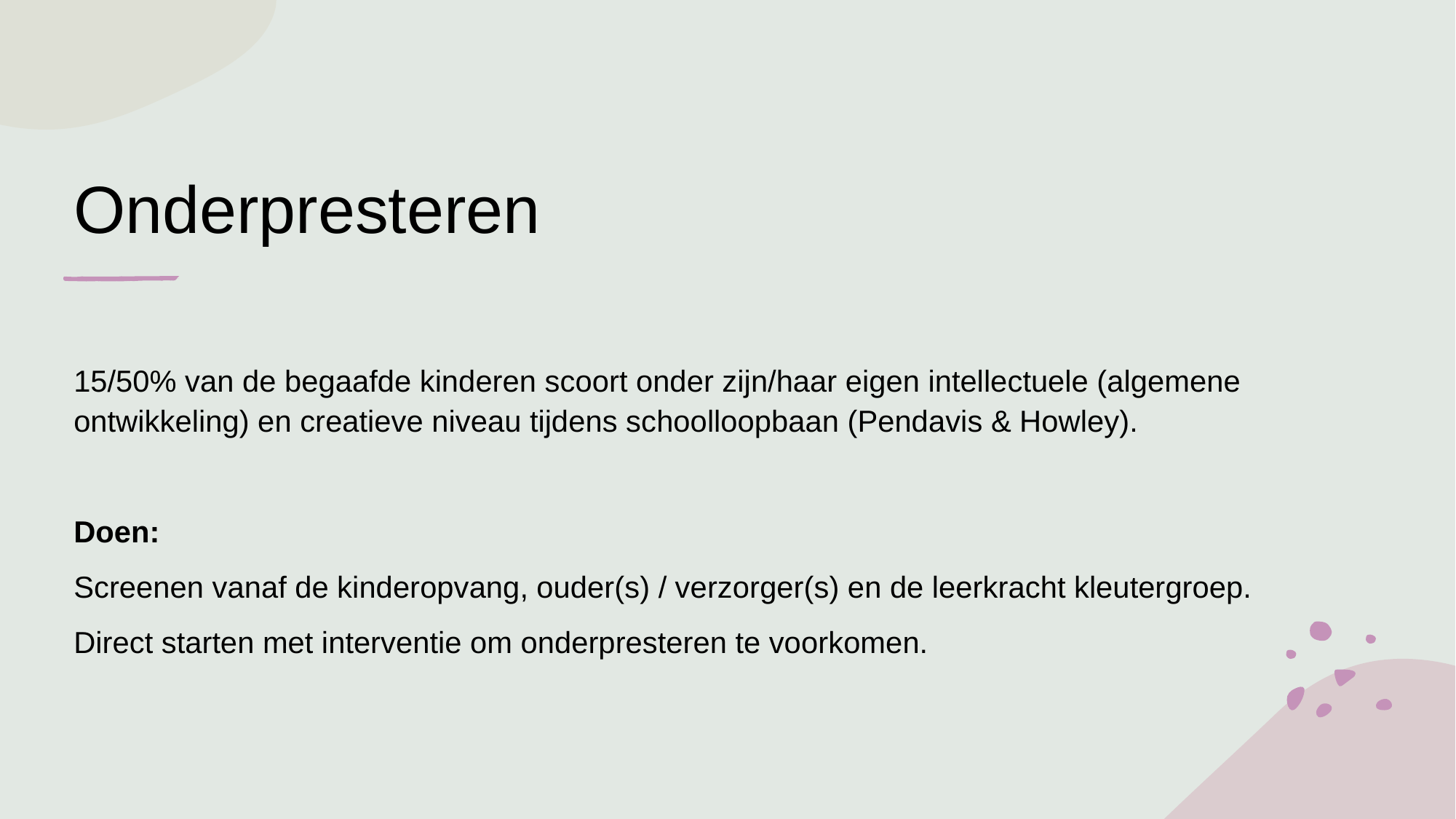

# Onderpresteren

15/50% van de begaafde kinderen scoort onder zijn/haar eigen intellectuele (algemene ontwikkeling) en creatieve niveau tijdens schoolloopbaan (Pendavis & Howley).

Doen:
Screenen vanaf de kinderopvang, ouder(s) / verzorger(s) en de leerkracht kleutergroep.
Direct starten met interventie om onderpresteren te voorkomen.